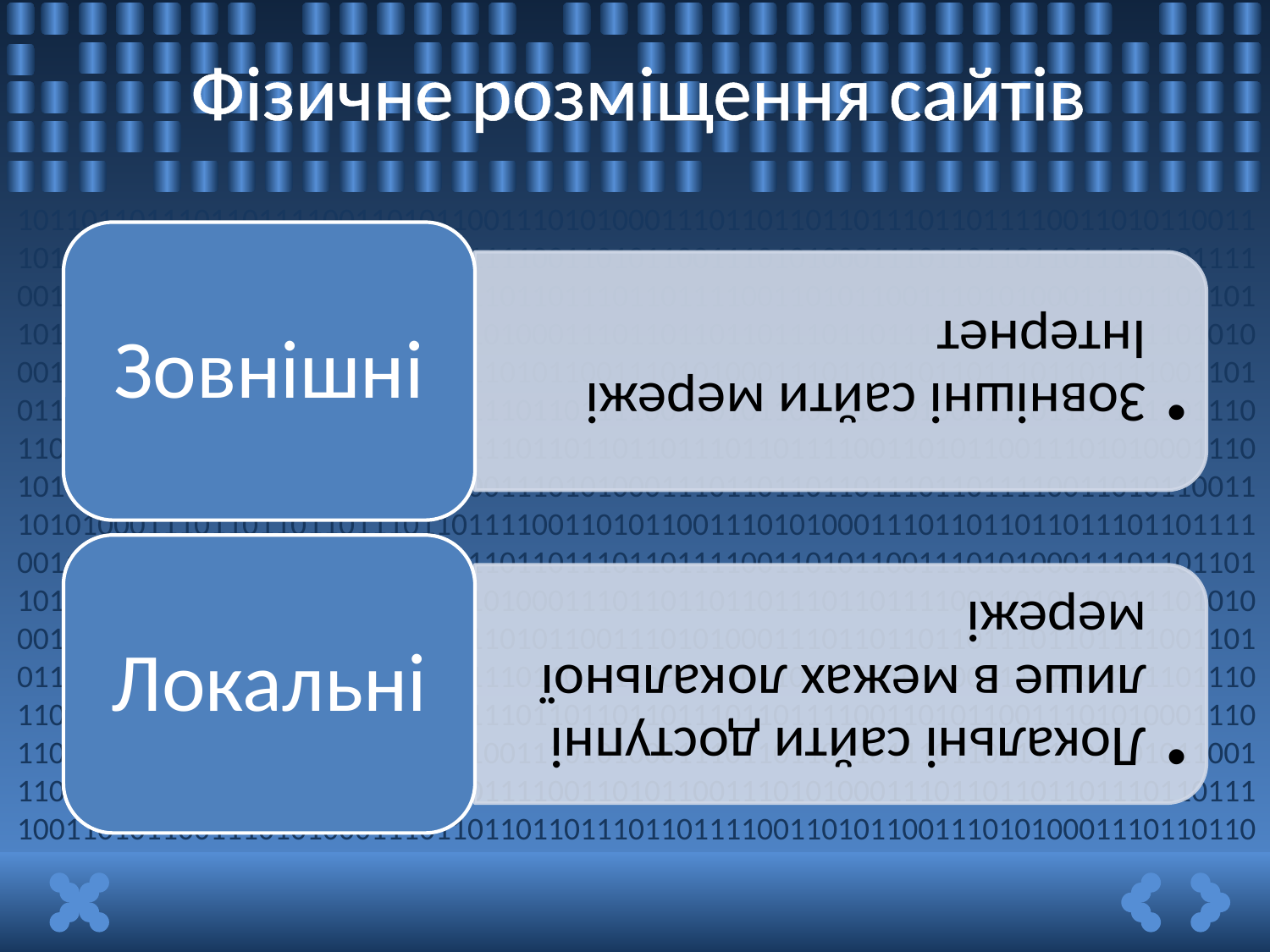

# Фізичне розміщення сайтів
Зовнішні сайти мережі Інтернет
Зовнішні
Локальні сайти доступні лише в межах локальної мережі
Локальні